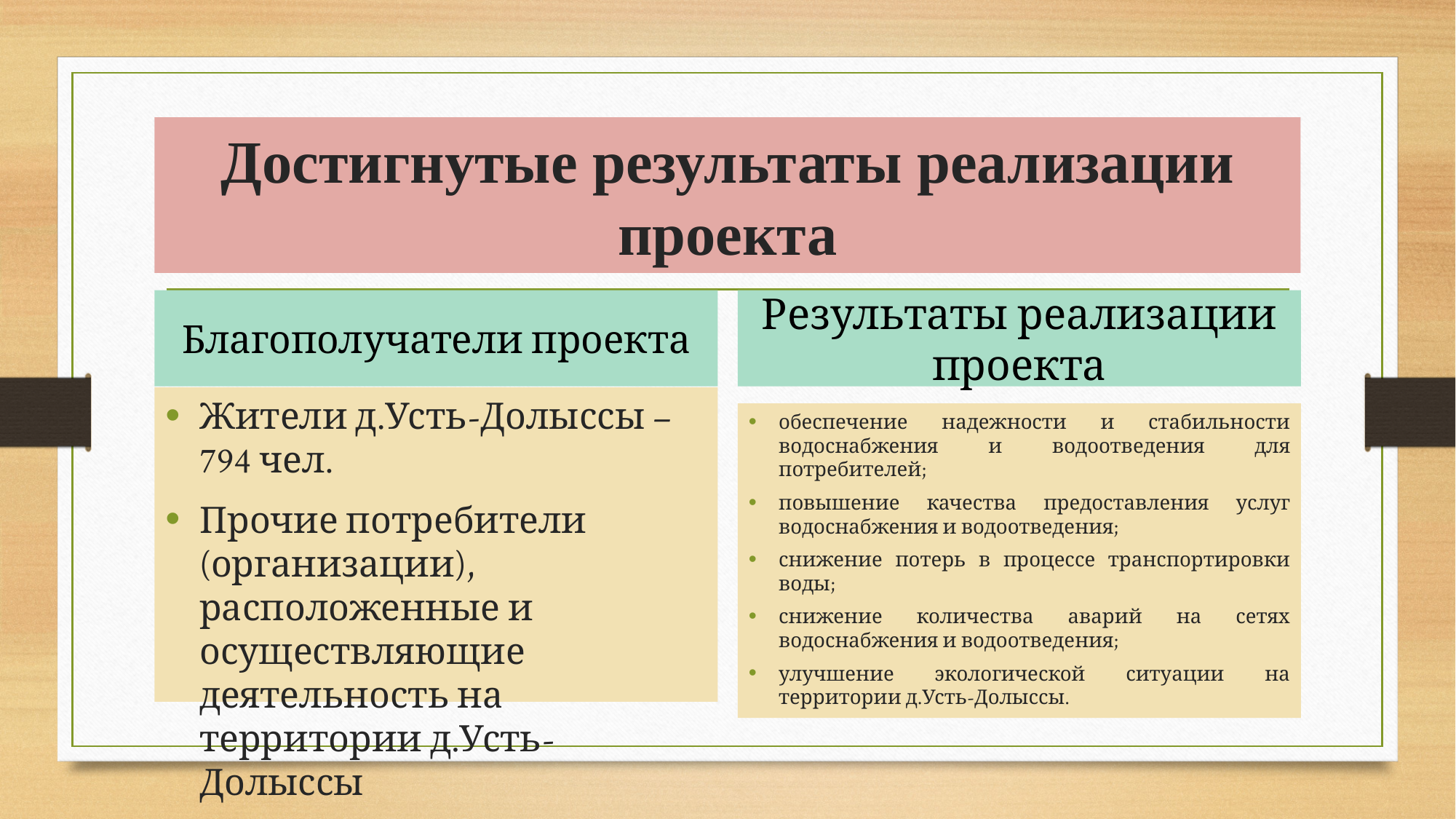

# Достигнутые результаты реализации проекта
Благополучатели проекта
Результаты реализации проекта
Жители д.Усть-Долыссы – 794 чел.
Прочие потребители (организации), расположенные и осуществляющие деятельность на территории д.Усть-Долыссы
обеспечение надежности и стабильности водоснабжения и водоотведения для потребителей;
повышение качества предоставления услуг водоснабжения и водоотведения;
снижение потерь в процессе транспортировки воды;
снижение количества аварий на сетях водоснабжения и водоотведения;
улучшение экологической ситуации на территории д.Усть-Долыссы.